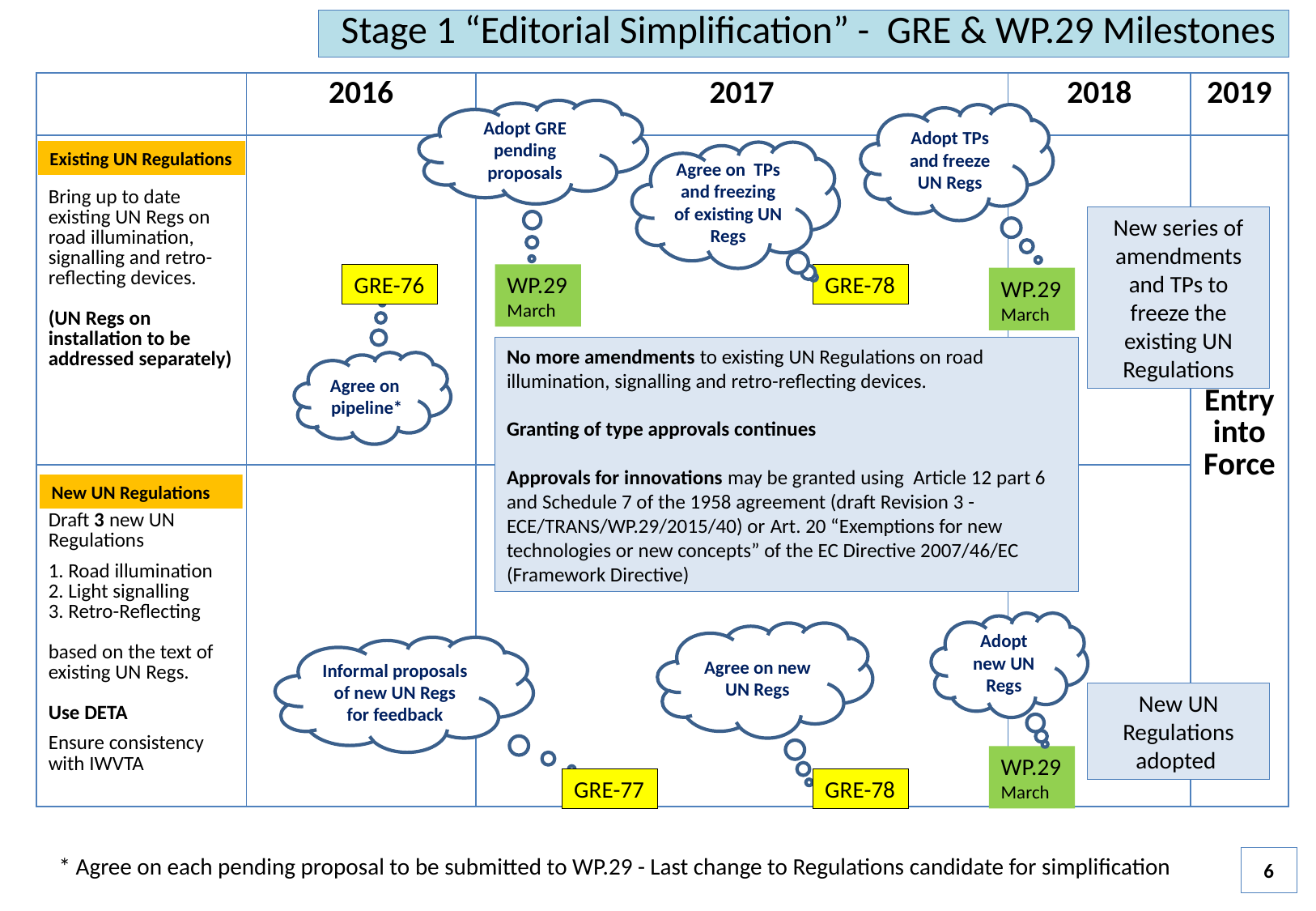

Stage 1 “Editorial Simplification” -  GRE & WP.29 Milestones
|  | 2016 | 2017 | 2018 | 2019 |
| --- | --- | --- | --- | --- |
| Bring up to date existing UN Regs on road illumination, signalling and retro-reflecting devices. (UN Regs on installation to be addressed separately) |  |  |  | Entry into Force |
| Draft 3 new UN Regulations 1. Road illumination 2. Light signalling 3. Retro-Reflecting based on the text of existing UN Regs. Use DETA Ensure consistency with IWVTA |  |  |  |  |
Adopt GRE pending proposals
Adopt TPs and freeze UN Regs
Existing UN Regulations
Agree on  TPs and freezing of existing UN Regs
New series of amendments and TPs to freeze the existing UN Regulations
WP.29
March
GRE-78
GRE-76
WP.29
March
No more amendments to existing UN Regulations on road illumination, signalling and retro-reflecting devices.

Granting of type approvals continues

Approvals for innovations may be granted using  Article 12 part 6 and Schedule 7 of the 1958 agreement (draft Revision 3 - ECE/TRANS/WP.29/2015/40) or Art. 20 “Exemptions for new technologies or new concepts” of the EC Directive 2007/46/EC (Framework Directive)
Agree on  pipeline*
New UN Regulations
Adopt new UN Regs
Agree on new UN Regs
Informal proposals of new UN Regs for feedback
New UN Regulations adopted
WP.29
March
GRE-77
GRE-78
Geoff Draper (GTB)
* Agree on each pending proposal to be submitted to WP.29 - Last change to Regulations candidate for simplification
6